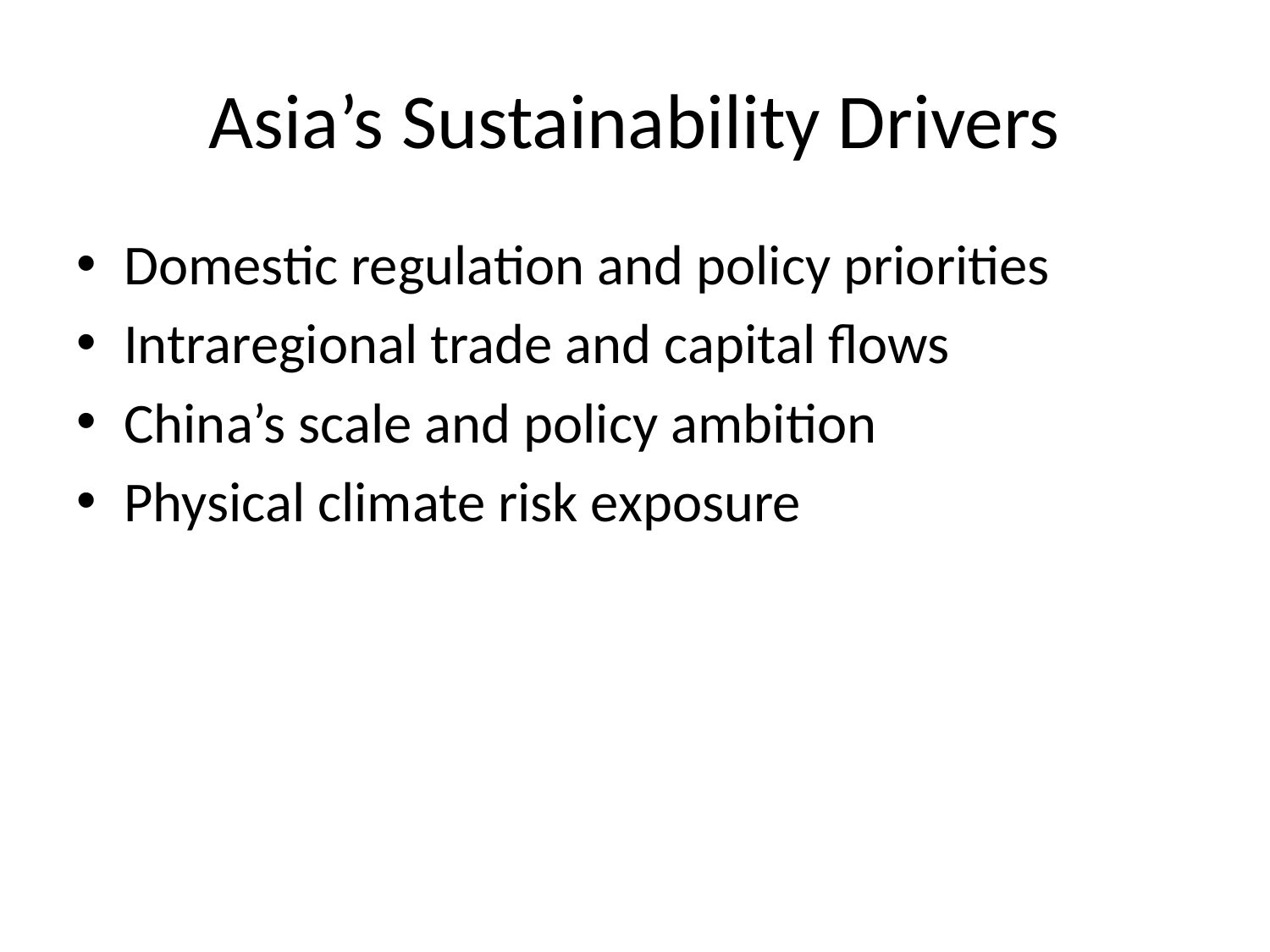

# Asia’s Sustainability Drivers
Domestic regulation and policy priorities
Intraregional trade and capital flows
China’s scale and policy ambition
Physical climate risk exposure